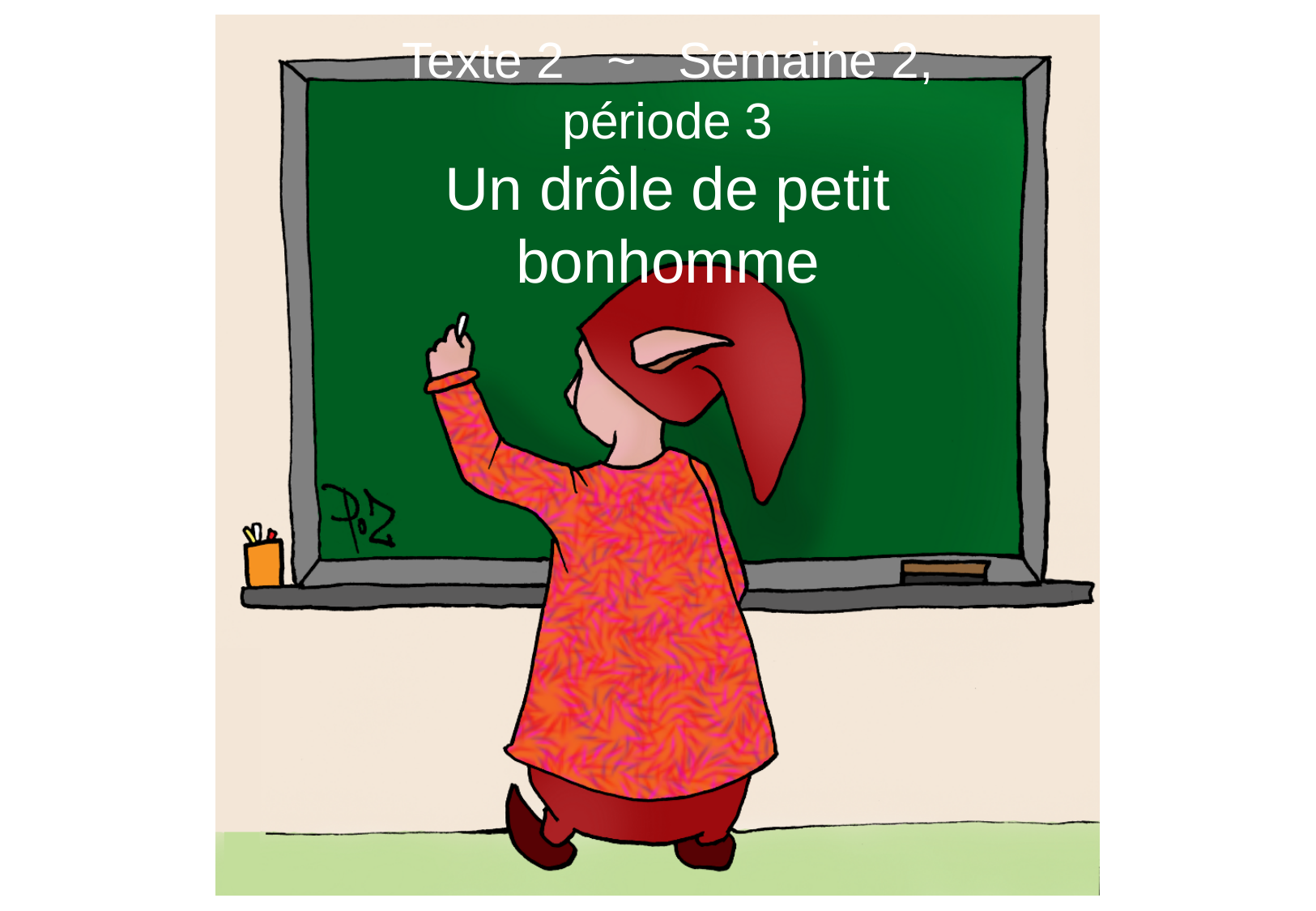

Texte 2   ~   Semaine 2, période 3
Un drôle de petit bonhomme